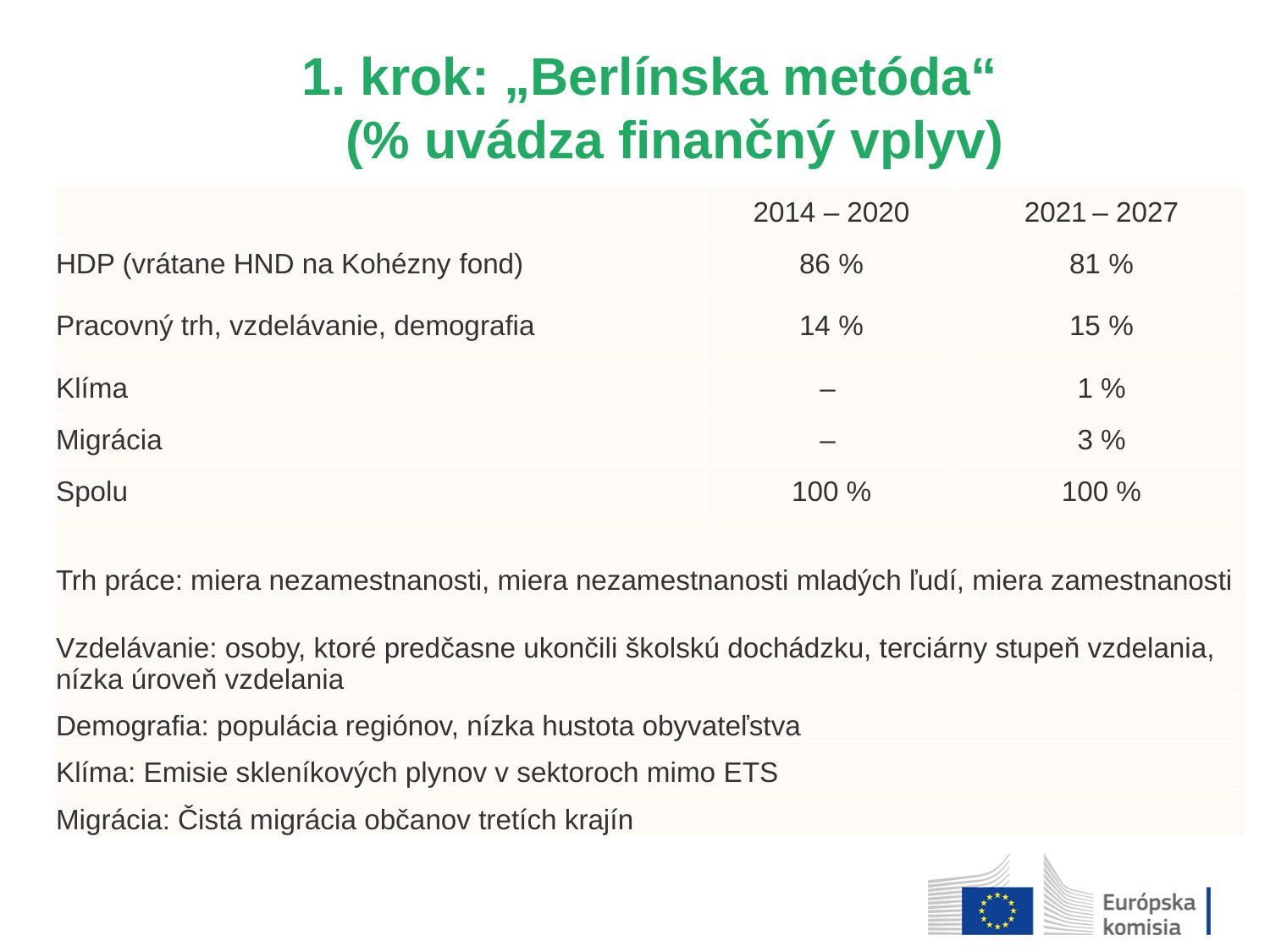

1. krok: „Berlínska metóda“
(% uvádza finančný vplyv)

|  | 2014 – 2020 | 2021 – 2027 |
| --- | --- | --- |
| HDP (vrátane HND na Kohézny fond) | 86 % | 81 % |
| Pracovný trh, vzdelávanie, demografia | 14 % | 15 % |
| Klíma | – | 1 % |
| Migrácia | – | 3 % |
| Spolu | 100 % | 100 % |
| Trh práce: miera nezamestnanosti, miera nezamestnanosti mladých ľudí, miera zamestnanosti |  |  |
| Vzdelávanie: osoby, ktoré predčasne ukončili školskú dochádzku, terciárny stupeň vzdelania, nízka úroveň vzdelania |  |  |
| Demografia: populácia regiónov, nízka hustota obyvateľstva |  |  |
| Klíma: Emisie skleníkových plynov v sektoroch mimo ETS |  |  |
| Migrácia: Čistá migrácia občanov tretích krajín |  |  |